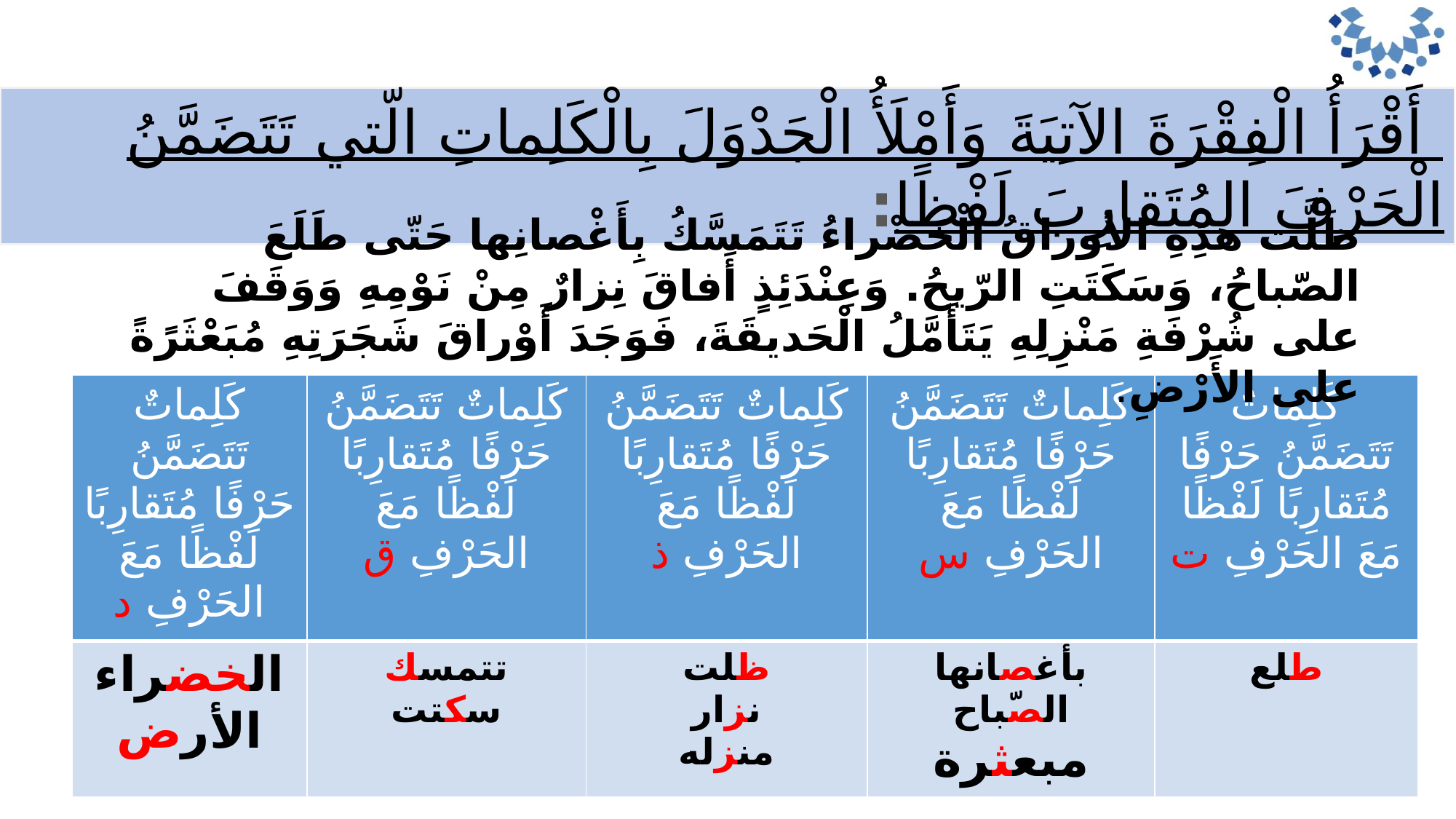

أَقْرَأُ الْفِقْرَةَ الآتِيَةَ وَأَمْلَأُ الْجَدْوَلَ بِالْكَلِماتِ الّتي تَتَضَمَّنُ الْحَرْفَ المُتَقارِبَ لَفْظًا:
ظَلَّت هذِهِ الأوراقُ الْخَضْراءُ تَتَمَسَّكُ بِأَغْصانِها حَتّى طَلَعَ الصّباحُ، وَسَكَتَتِ الرّيحُ. وَعِنْدَئِذٍ أَفاقَ نِزارٌ مِنْ نَوْمِهِ وَوَقَفَ على شُرْفَةِ مَنْزِلِهِ يَتَأَمَّلُ الْحَديقَةَ، فَوَجَدَ أَوْراقَ شَجَرَتِهِ مُبَعْثَرًةً على الأَرْضِ.
| كَلِماتٌ تَتَضَمَّنُ حَرْفًا مُتَقارِبًا لَفْظًا مَعَ الحَرْفِ د | كَلِماتٌ تَتَضَمَّنُ حَرْفًا مُتَقارِبًا لَفْظًا مَعَ الحَرْفِ ق | كَلِماتٌ تَتَضَمَّنُ حَرْفًا مُتَقارِبًا لَفْظًا مَعَ الحَرْفِ ذ | كَلِماتٌ تَتَضَمَّنُ حَرْفًا مُتَقارِبًا لَفْظًا مَعَ الحَرْفِ س | كَلِماتٌ تَتَضَمَّنُ حَرْفًا مُتَقارِبًا لَفْظًا مَعَ الحَرْفِ ت |
| --- | --- | --- | --- | --- |
| الخضراء الأرض | تتمسك سكتت | ظلت نزار منزله | بأغصانها الصّباح مبعثرة | طلع |